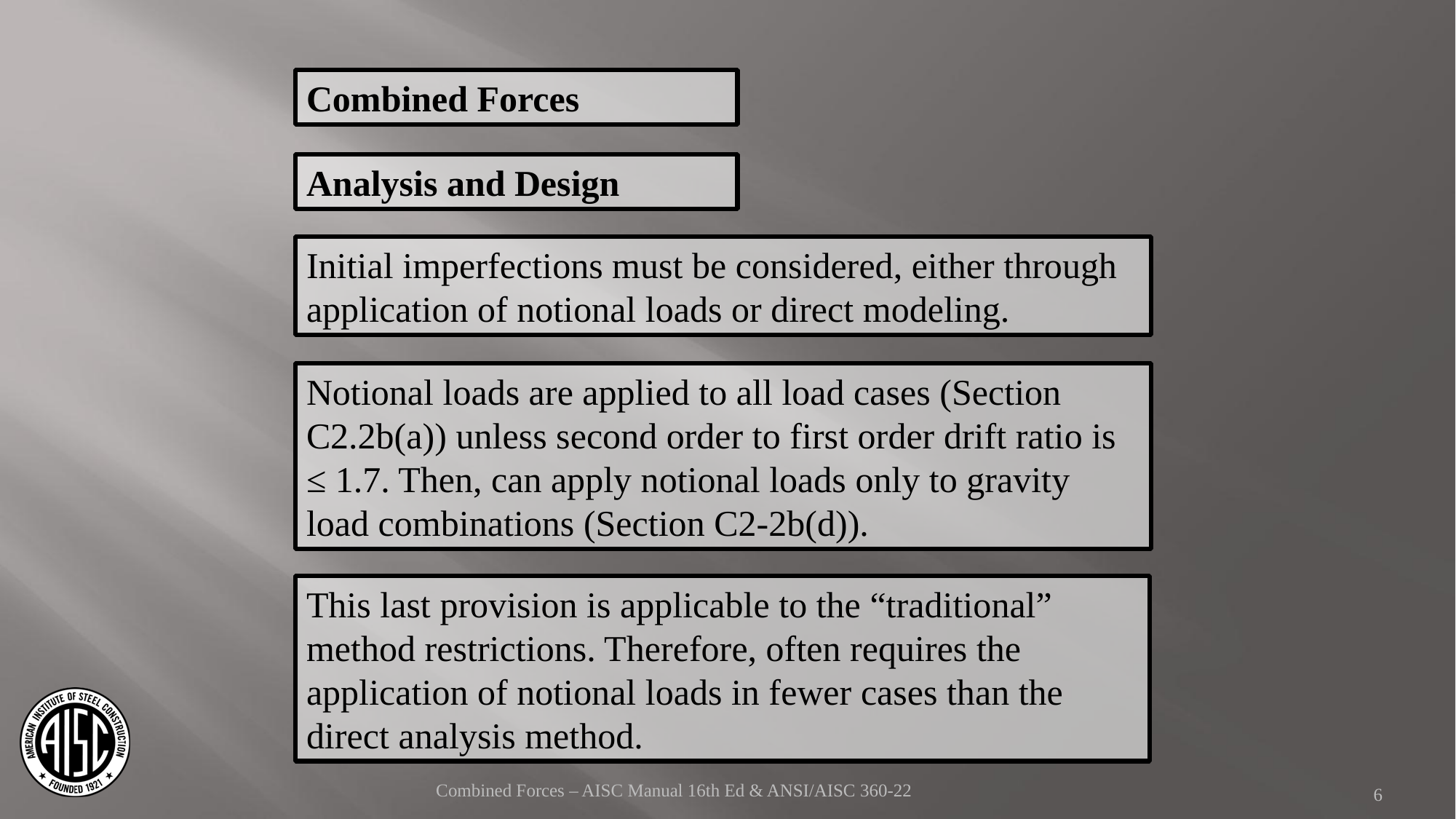

Combined Forces
Analysis and Design
Initial imperfections must be considered, either through application of notional loads or direct modeling.
Notional loads are applied to all load cases (Section C2.2b(a)) unless second order to first order drift ratio is ≤ 1.7. Then, can apply notional loads only to gravity load combinations (Section C2-2b(d)).
This last provision is applicable to the “traditional” method restrictions. Therefore, often requires the application of notional loads in fewer cases than the direct analysis method.
Combined Forces – AISC Manual 16th Ed & ANSI/AISC 360-22
6